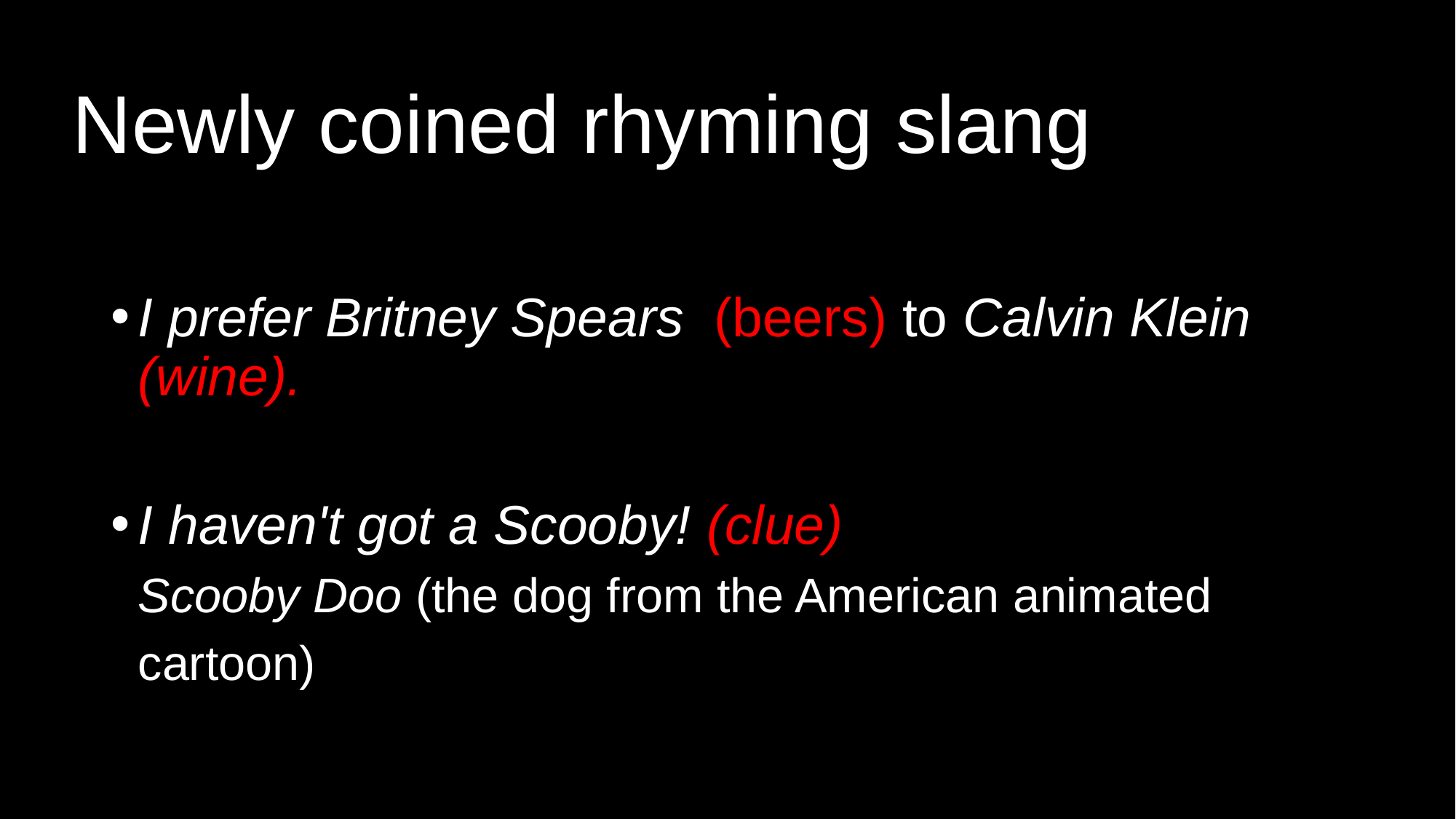

# Newly coined rhyming slang

I prefer Britney Spears  (beers) to Calvin Klein (wine).

I haven't got a Scooby! (clue)
  Scooby Doo (the dog from the American animated
  cartoon)